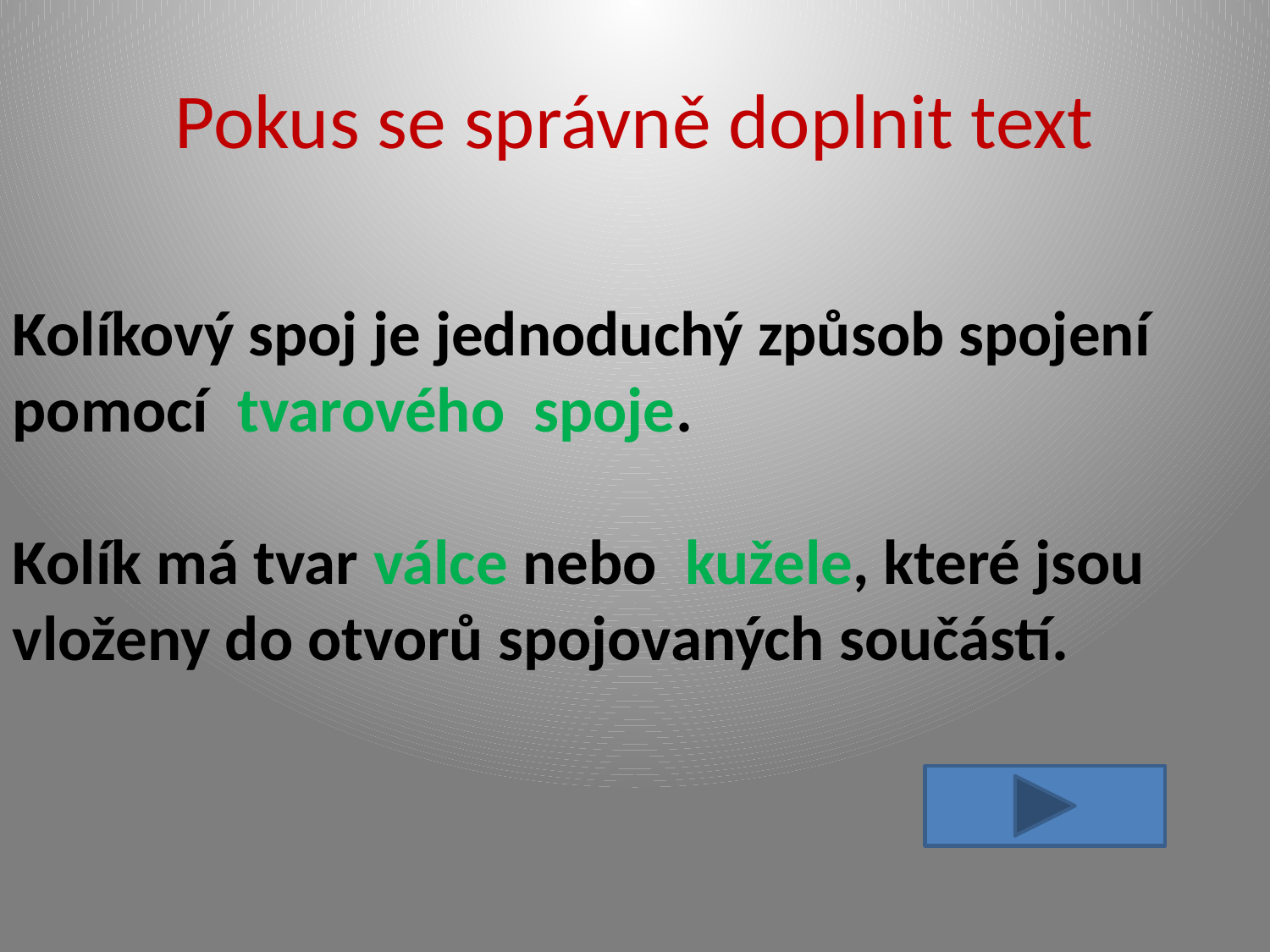

# Pokus se správně doplnit text
Kolíkový spoj je jednoduchý způsob spojení pomocí  tvarového  spoje.

Kolík má tvar válce nebo  kužele, které jsou vloženy do otvorů spojovaných součástí.